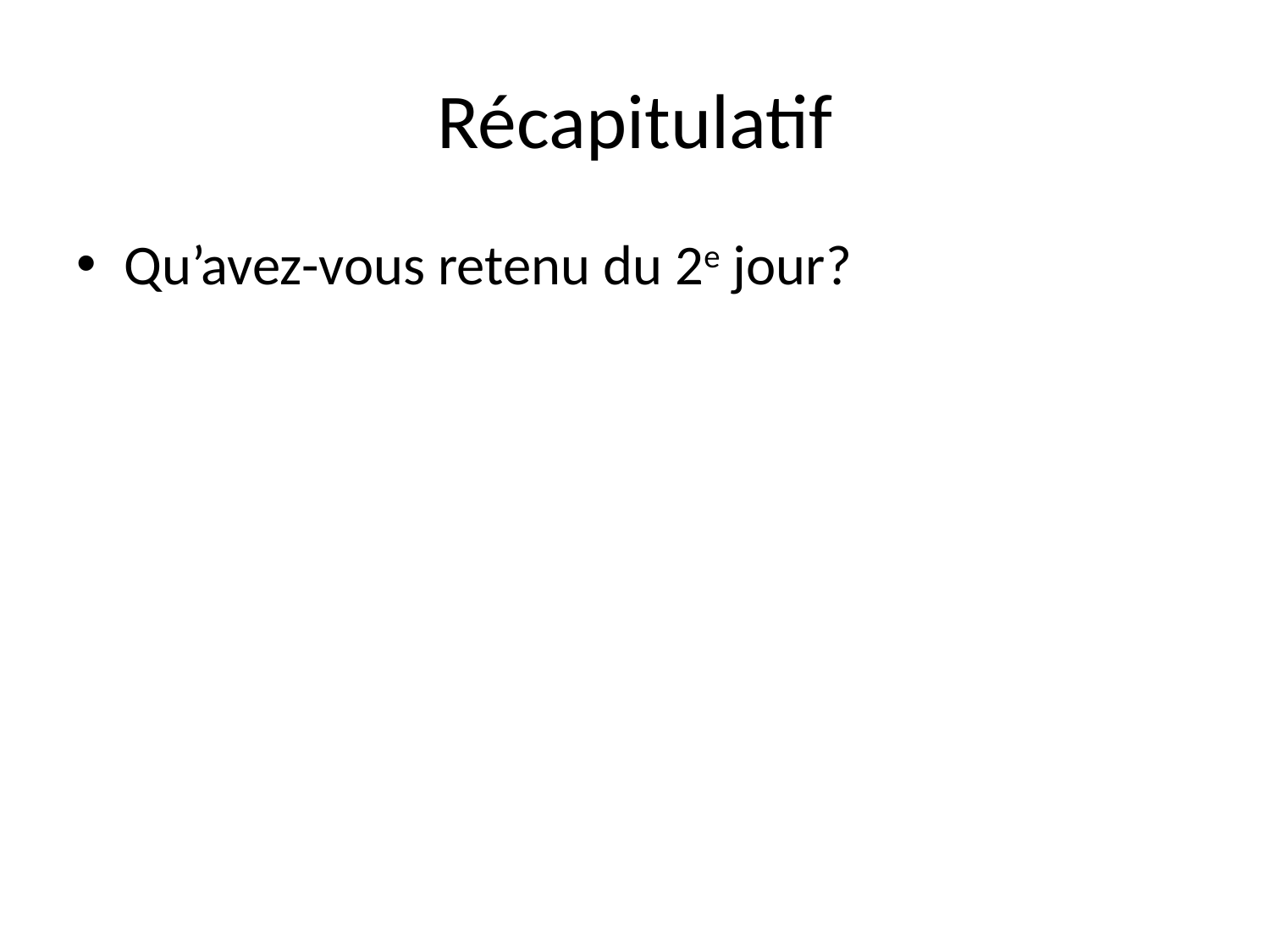

# Récapitulatif
Qu’avez-vous retenu du 2e jour?